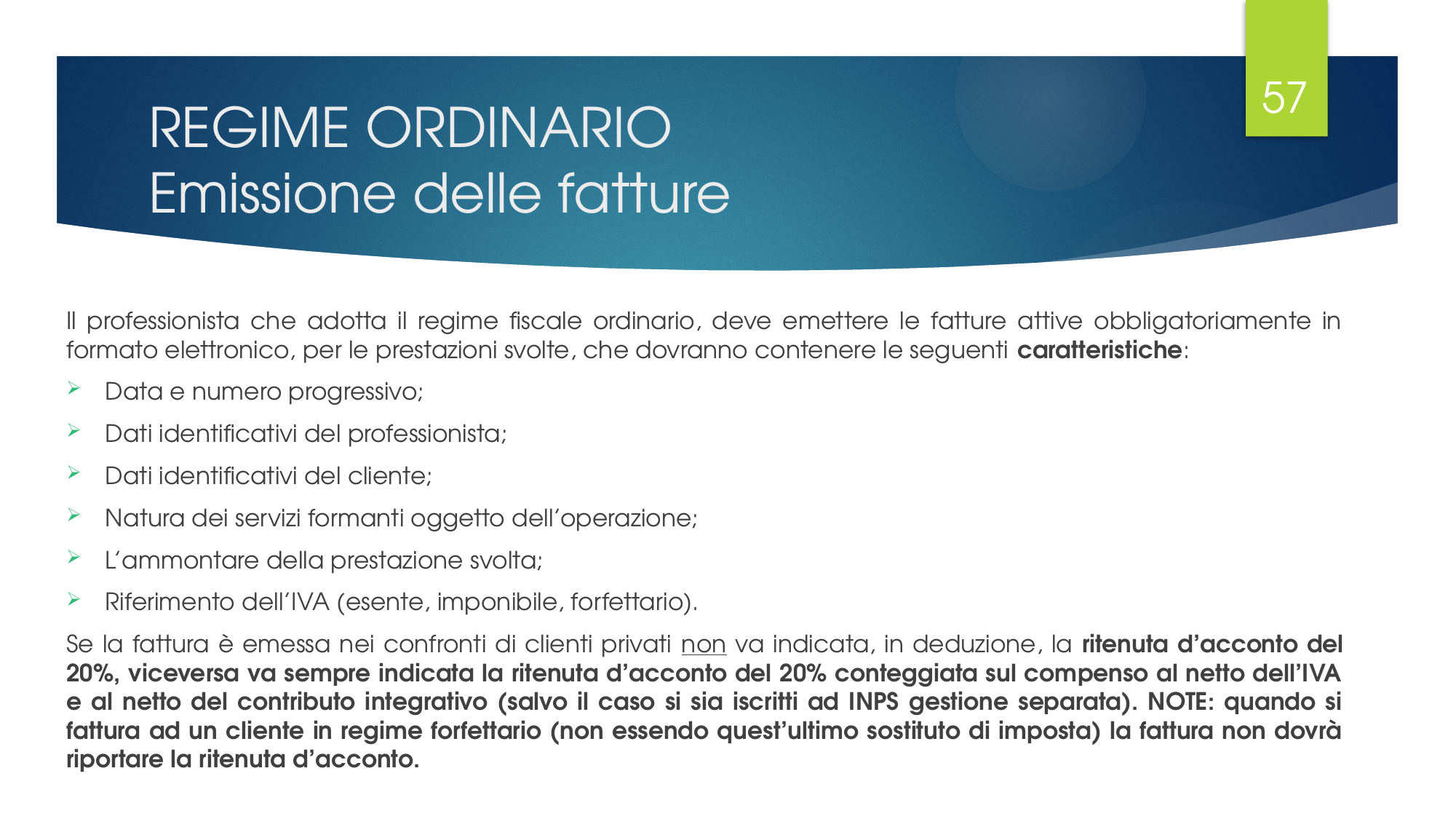

57
# REGIME ORDINARIO Emissione delle fatture
Il professionista che adotta il regime fiscale ordinario, deve emettere le fatture attive obbligatoriamente in formato elettronico, per le prestazioni svolte, che dovranno contenere le seguenti caratteristiche:
Data e numero progressivo;
Dati identificativi del professionista;
Dati identificativi del cliente;
Natura dei servizi formanti oggetto dell’operazione;
L’ammontare della prestazione svolta;
Riferimento dell’IVA (esente, imponibile, forfettario).
Se la fattura è emessa nei confronti di clienti privati non va indicata, in deduzione, la ritenuta d’acconto del 20%, viceversa va sempre indicata la ritenuta d’acconto del 20% conteggiata sul compenso al netto dell’IVA e al netto del contributo integrativo (salvo il caso si sia iscritti ad INPS gestione separata). NOTE: quando si fattura ad un cliente in regime forfettario (non essendo quest’ultimo sostituto di imposta) la fattura non dovrà riportare la ritenuta d’acconto.